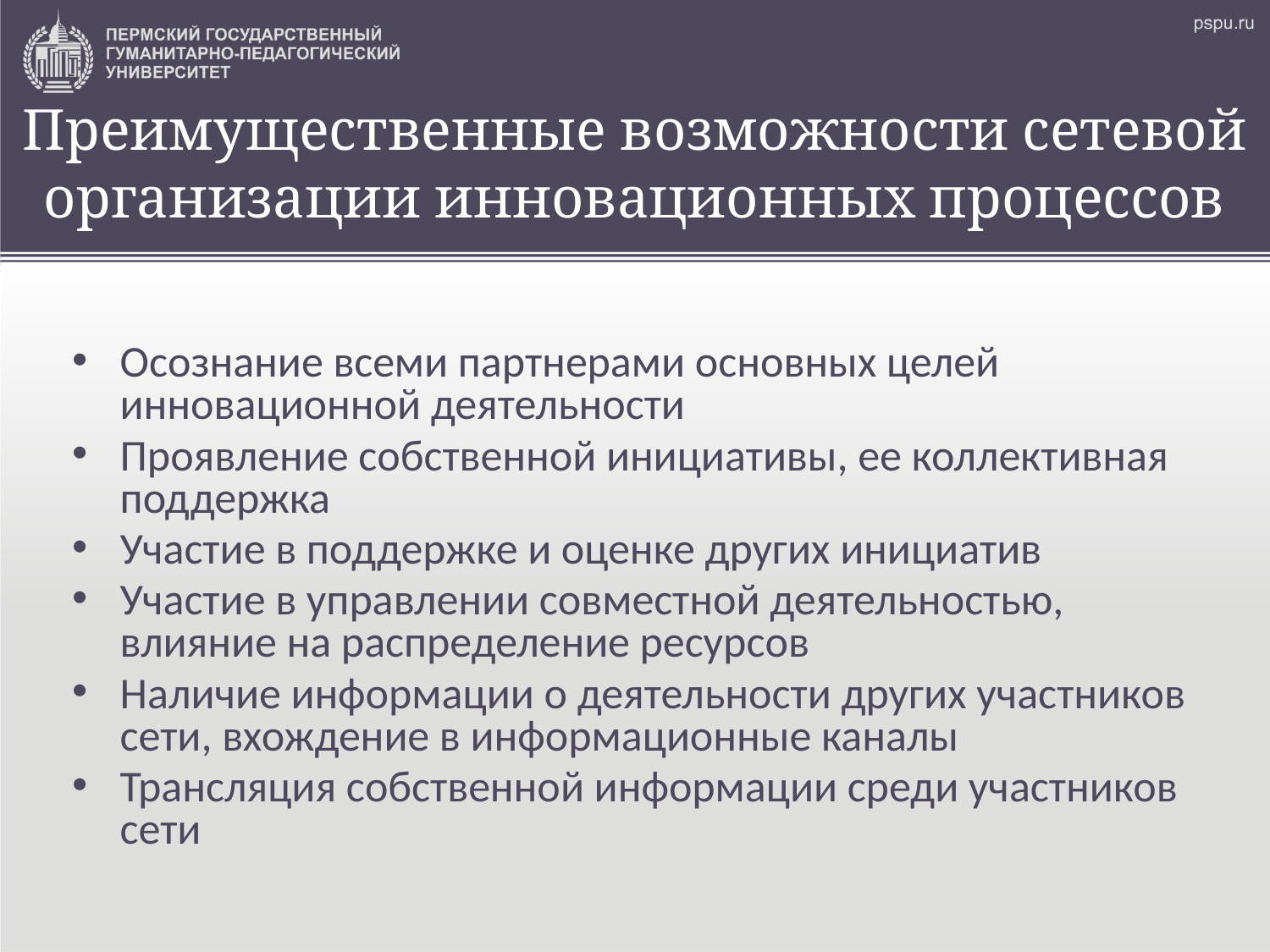

# Преимущественные возможности сетевой организации инновационных процессов
Осознание всеми партнерами основных целей инновационной деятельности
Проявление собственной инициативы, ее коллективная поддержка
Участие в поддержке и оценке других инициатив
Участие в управлении совместной деятельностью, влияние на распределение ресурсов
Наличие информации о деятельности других участников сети, вхождение в информационные каналы
Трансляция собственной информации среди участников сети